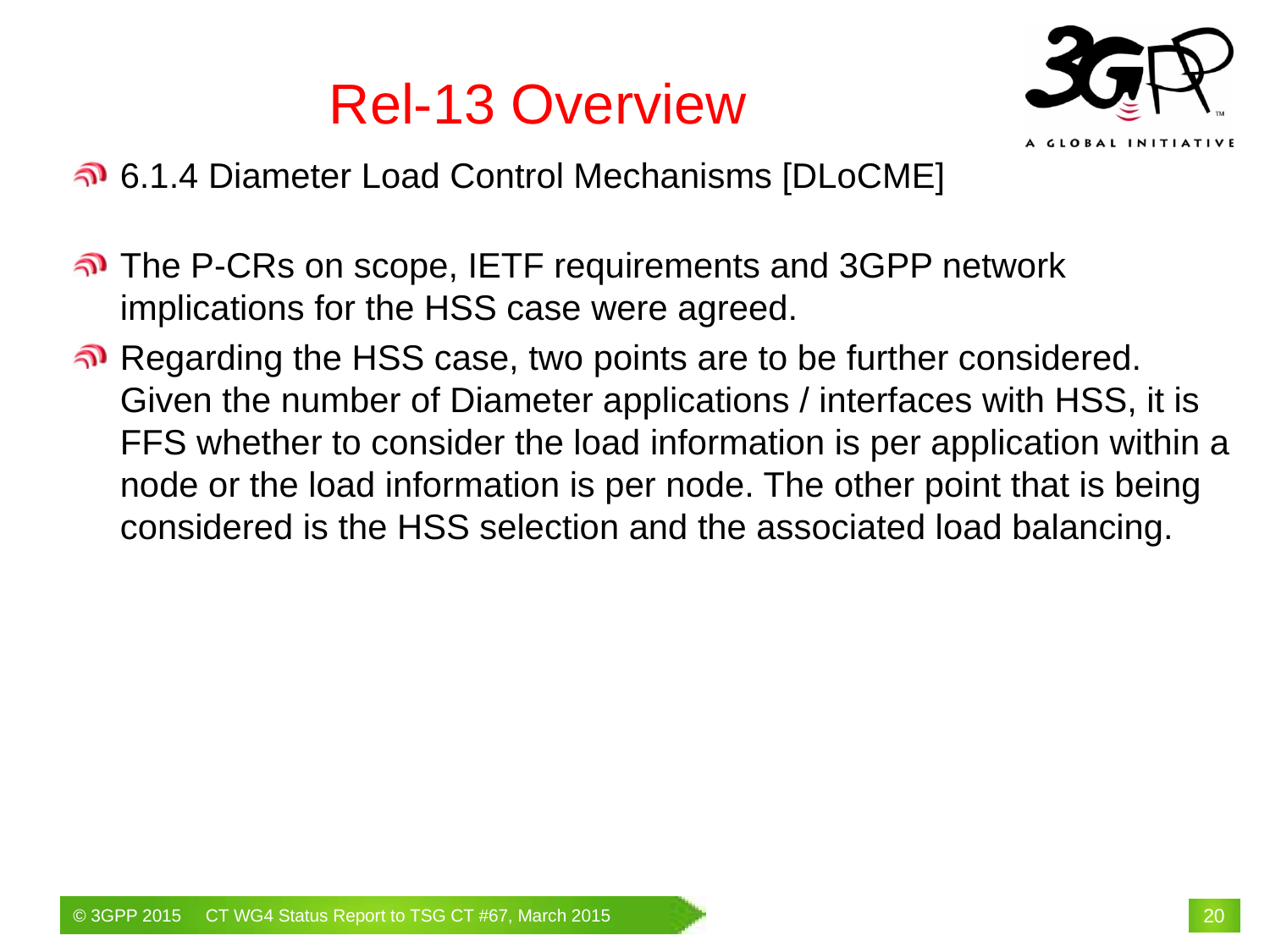

# Rel-13 Overview
6.1.4 Diameter Load Control Mechanisms [DLoCME]

The P-CRs on scope, IETF requirements and 3GPP network implications for the HSS case were agreed.
Regarding the HSS case, two points are to be further considered. Given the number of Diameter applications / interfaces with HSS, it is FFS whether to consider the load information is per application within a node or the load information is per node. The other point that is being considered is the HSS selection and the associated load balancing.